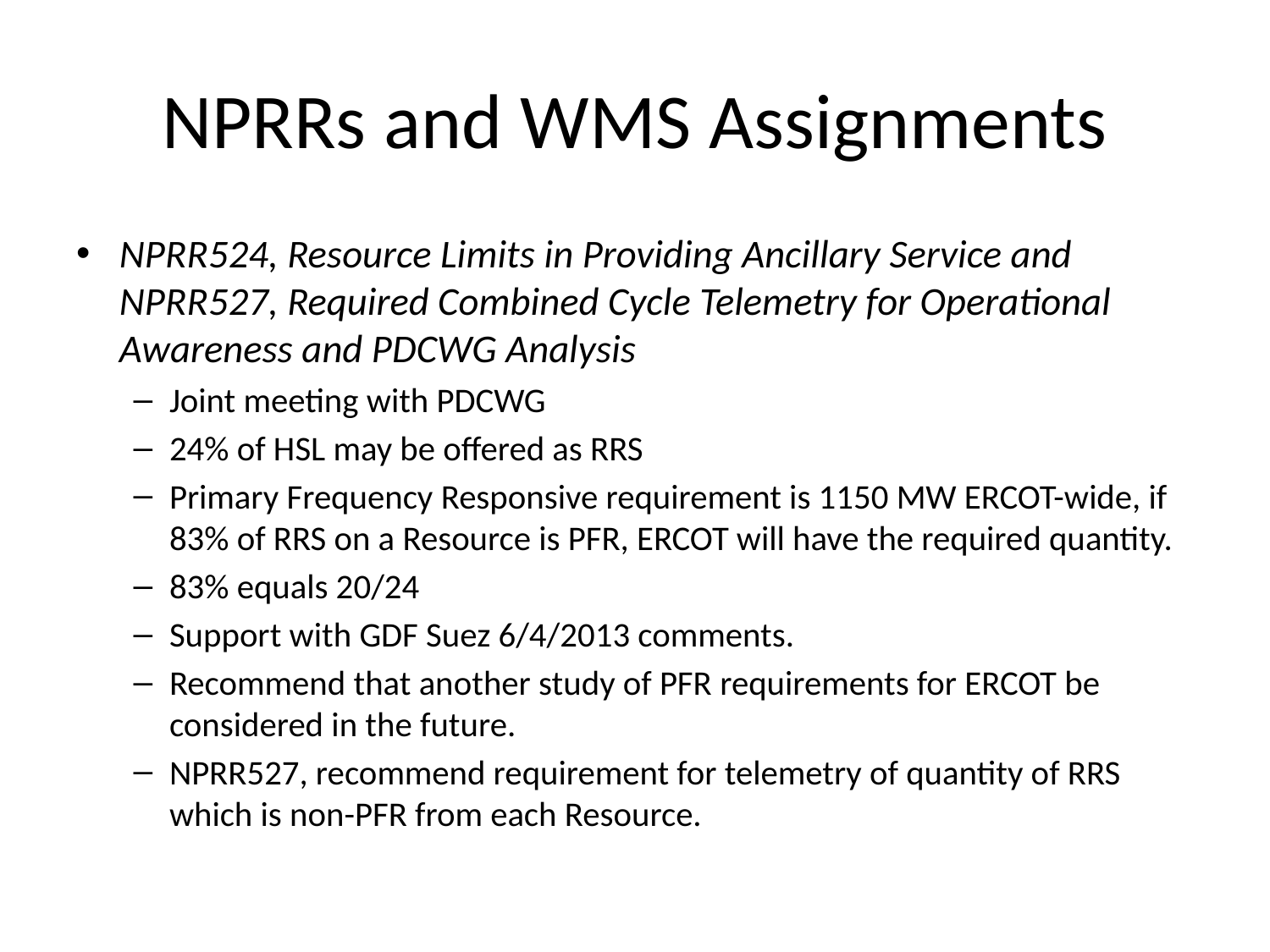

# NPRRs and WMS Assignments
NPRR524, Resource Limits in Providing Ancillary Service and NPRR527, Required Combined Cycle Telemetry for Operational Awareness and PDCWG Analysis
Joint meeting with PDCWG
24% of HSL may be offered as RRS
Primary Frequency Responsive requirement is 1150 MW ERCOT-wide, if 83% of RRS on a Resource is PFR, ERCOT will have the required quantity.
83% equals 20/24
Support with GDF Suez 6/4/2013 comments.
Recommend that another study of PFR requirements for ERCOT be considered in the future.
NPRR527, recommend requirement for telemetry of quantity of RRS which is non-PFR from each Resource.